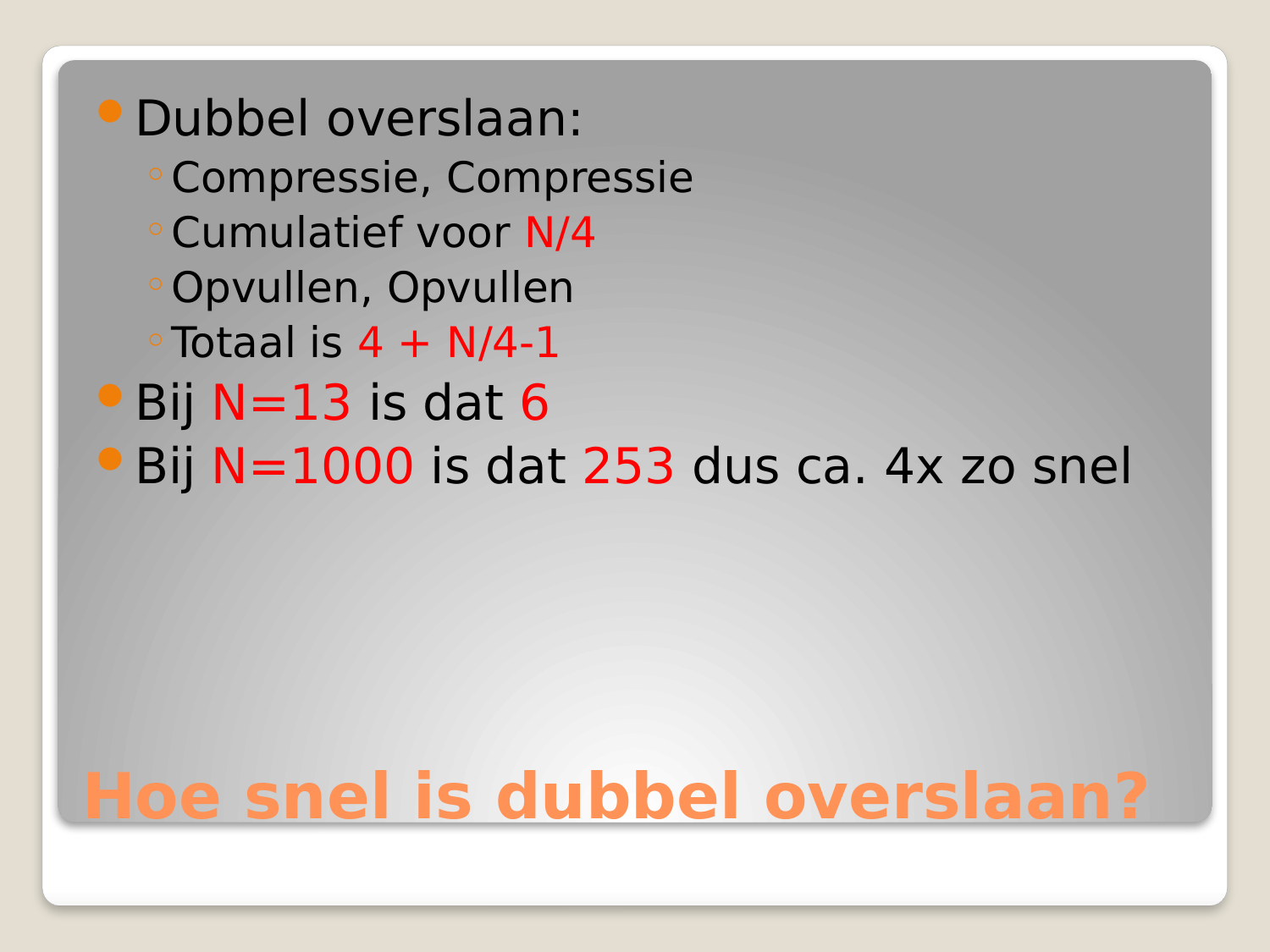

Dubbel overslaan:
Compressie, Compressie
Cumulatief voor N/4
Opvullen, Opvullen
Totaal is 4 + N/4-1
Bij N=13 is dat 6
Bij N=1000 is dat 253 dus ca. 4x zo snel
# Hoe snel is dubbel overslaan?